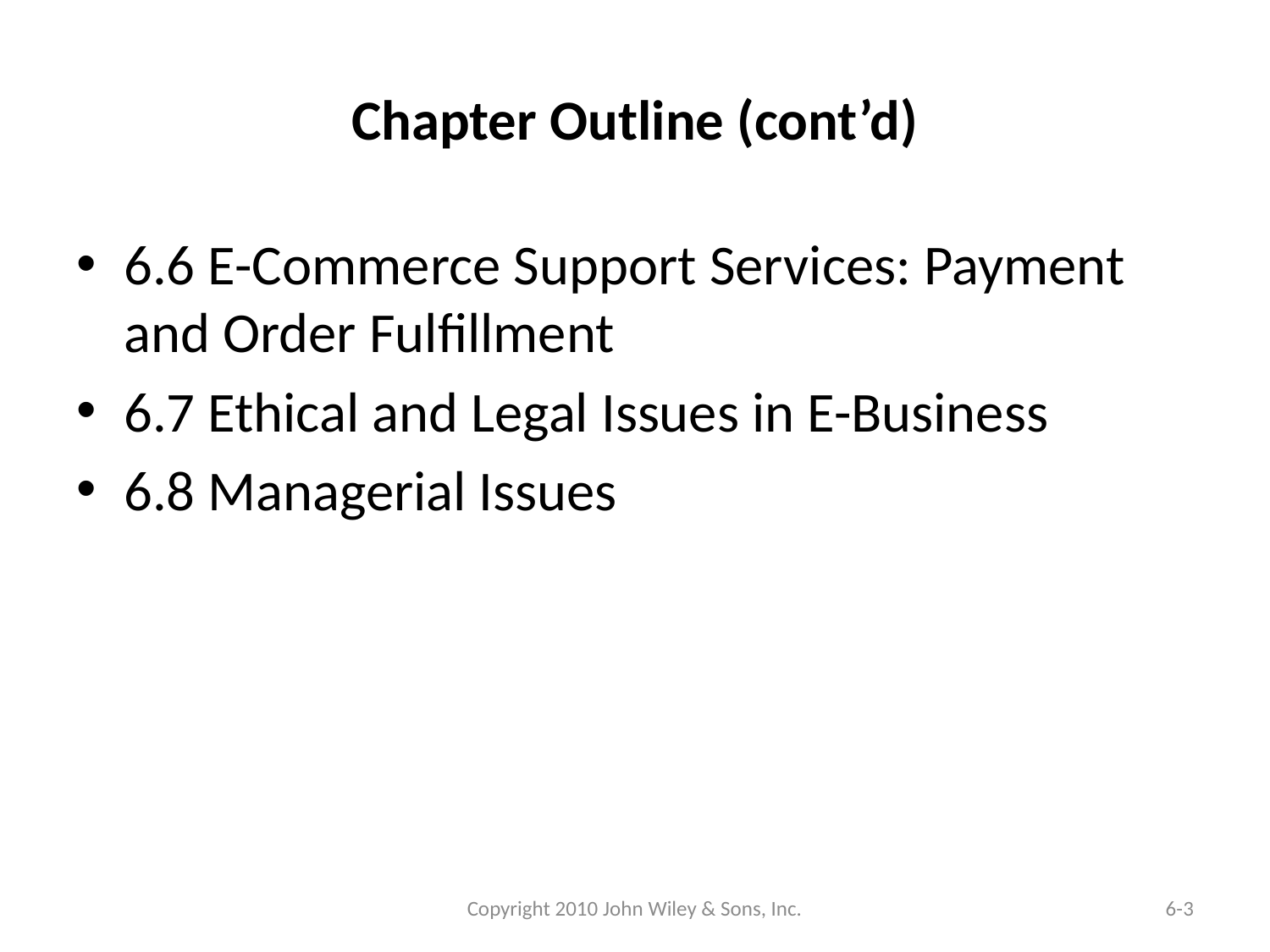

# Chapter Outline (cont’d)
6.6 E-Commerce Support Services: Payment and Order Fulfillment
6.7 Ethical and Legal Issues in E-Business
6.8 Managerial Issues
Copyright 2010 John Wiley & Sons, Inc.
6-3